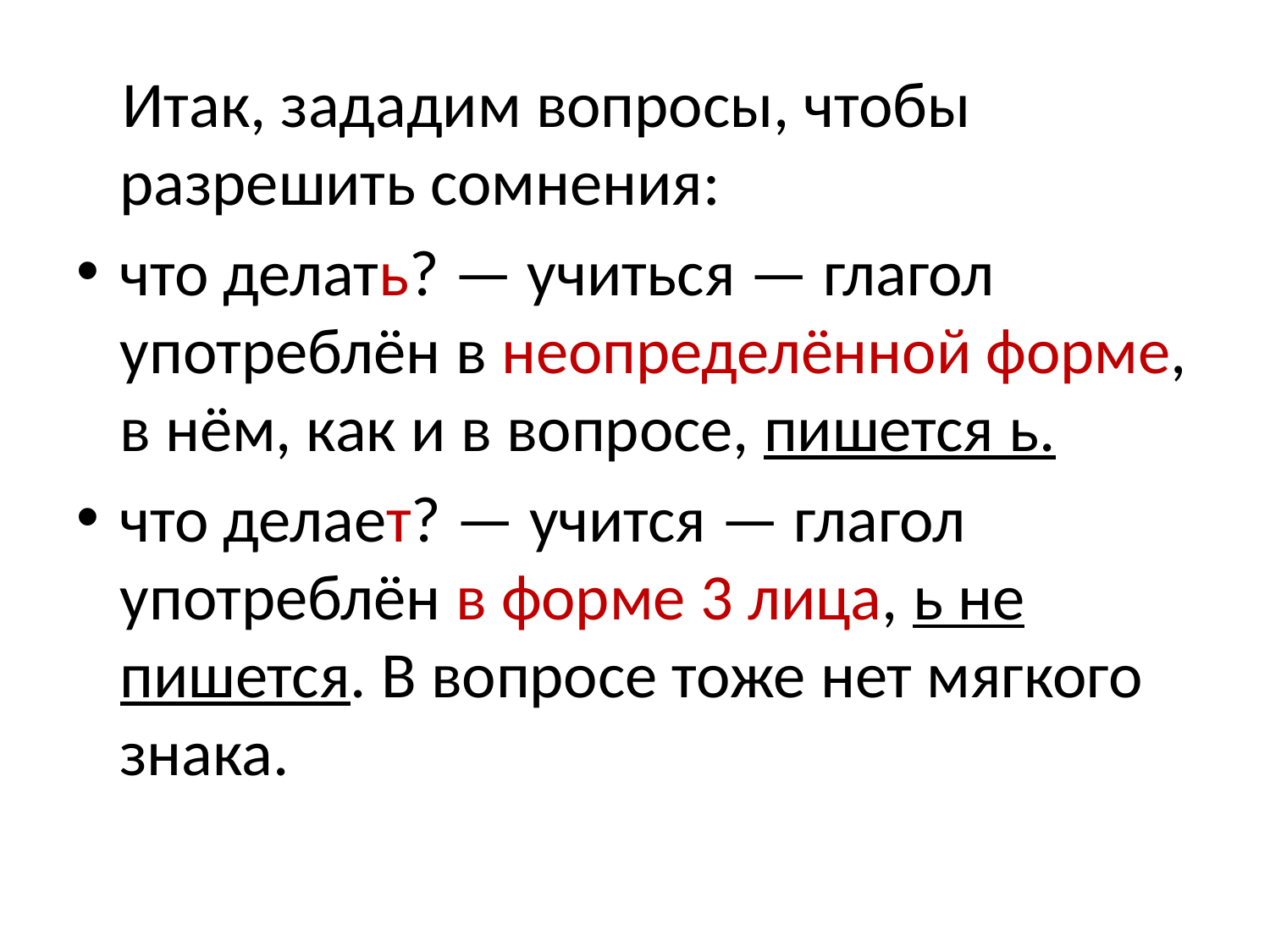

Итак, зададим вопросы, чтобы разрешить сомнения:
что делать? — учиться — глагол употреблён в неопределённой форме, в нём, как и в вопросе, пишется ь.
что делает? — учится — глагол употреблён в форме 3 лица, ь не пишется. В вопросе тоже нет мягкого знака.